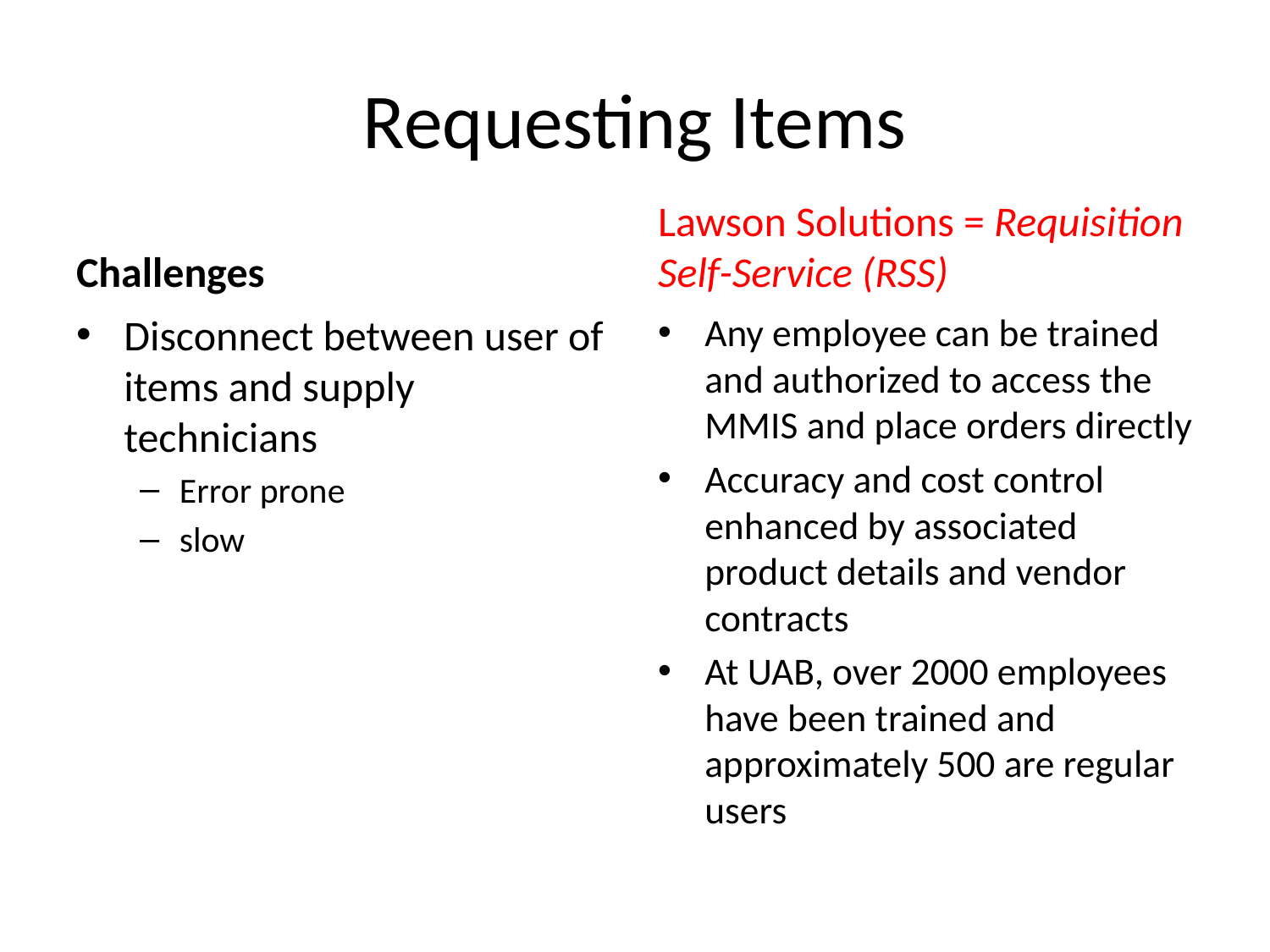

# Requesting Items
Challenges
Lawson Solutions = Requisition Self-Service (RSS)
Disconnect between user of items and supply technicians
Error prone
slow
Any employee can be trained and authorized to access the MMIS and place orders directly
Accuracy and cost control enhanced by associated product details and vendor contracts
At UAB, over 2000 employees have been trained and approximately 500 are regular users